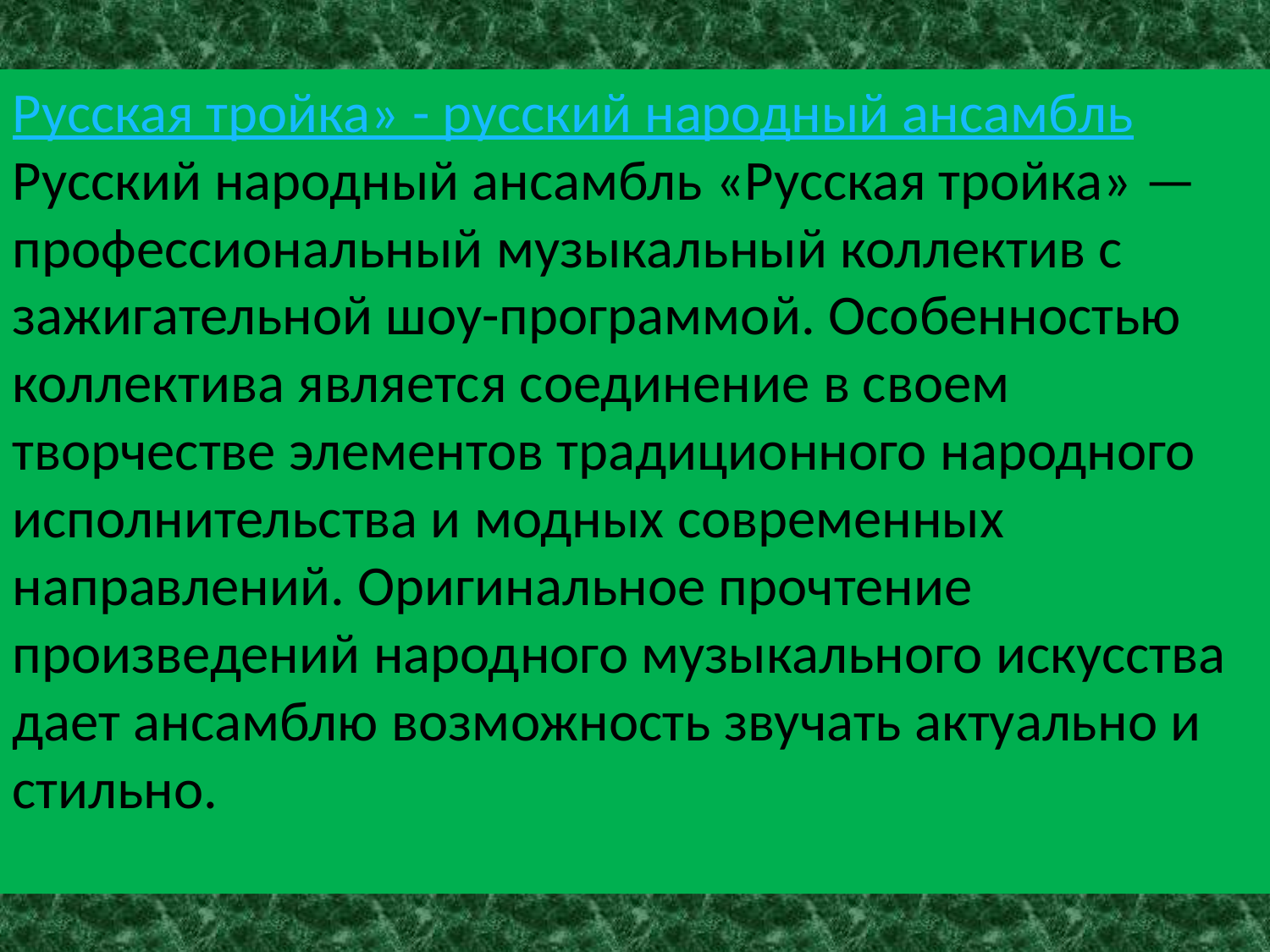

Русская тройка» - русский народный ансамбль
Русский народный ансамбль «Русская тройка» — профессиональный музыкальный коллектив с зажигательной шоу-программой. Особенностью коллектива является соединение в своем творчестве элементов традиционного народного исполнительства и модных современных направлений. Оригинальное прочтение произведений народного музыкального искусства дает ансамблю возможность звучать актуально и стильно.